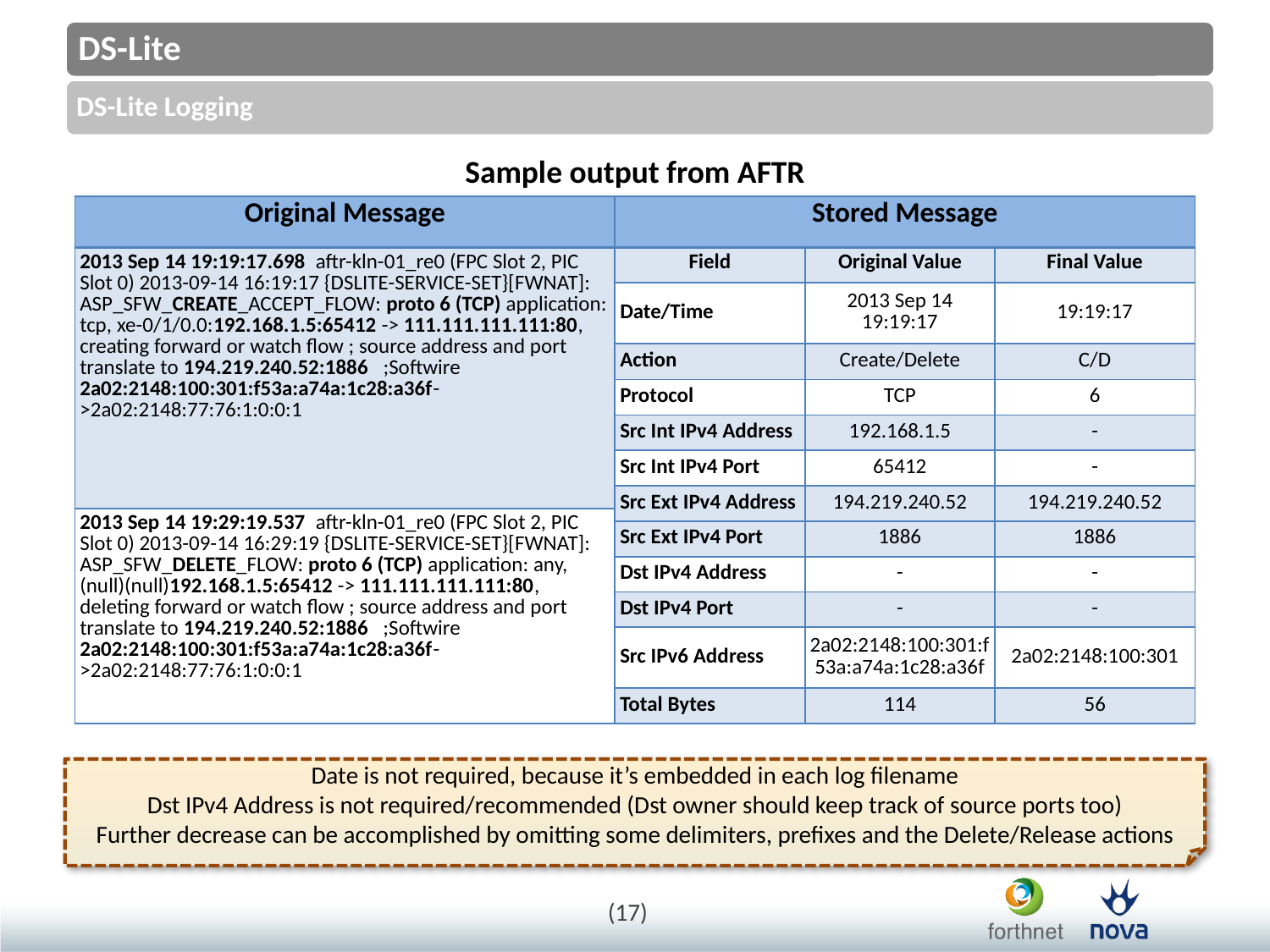

DS-Lite
DS-Lite Logging
Sample output from AFTR
| Original Message | Stored Message |  |  |
| --- | --- | --- | --- |
| 2013 Sep 14 19:19:17.698 aftr-kln-01\_re0 (FPC Slot 2, PIC Slot 0) 2013-09-14 16:19:17 {DSLITE-SERVICE-SET}[FWNAT]: ASP\_SFW\_CREATE\_ACCEPT\_FLOW: proto 6 (TCP) application: tcp, xe-0/1/0.0:192.168.1.5:65412 -> 111.111.111.111:80, creating forward or watch flow ; source address and port translate to 194.219.240.52:1886 ;Softwire 2a02:2148:100:301:f53a:a74a:1c28:a36f->2a02:2148:77:76:1:0:0:1 | Field | Original Value | Final Value |
|  | Date/Time | 2013 Sep 14 19:19:17 | 19:19:17 |
|  | Action | Create/Delete | C/D |
|  | Protocol | TCP | 6 |
|  | Src Int IPv4 Address | 192.168.1.5 | - |
|  | Src Int IPv4 Port | 65412 | - |
|  | Src Ext IPv4 Address | 194.219.240.52 | 194.219.240.52 |
| 2013 Sep 14 19:29:19.537 aftr-kln-01\_re0 (FPC Slot 2, PIC Slot 0) 2013-09-14 16:29:19 {DSLITE-SERVICE-SET}[FWNAT]: ASP\_SFW\_DELETE\_FLOW: proto 6 (TCP) application: any, (null)(null)192.168.1.5:65412 -> 111.111.111.111:80, deleting forward or watch flow ; source address and port translate to 194.219.240.52:1886 ;Softwire 2a02:2148:100:301:f53a:a74a:1c28:a36f->2a02:2148:77:76:1:0:0:1 |  |  |  |
|  | Src Ext IPv4 Port | 1886 | 1886 |
|  | Dst IPv4 Address | - | - |
|  | Dst IPv4 Port | - | - |
|  | Src IPv6 Address | 2a02:2148:100:301:f53a:a74a:1c28:a36f | 2a02:2148:100:301 |
|  | Total Bytes | 114 | 56 |
Date is not required, because it’s embedded in each log filename
Dst IPv4 Address is not required/recommended (Dst owner should keep track of source ports too)
Further decrease can be accomplished by omitting some delimiters, prefixes and the Delete/Release actions
(17)